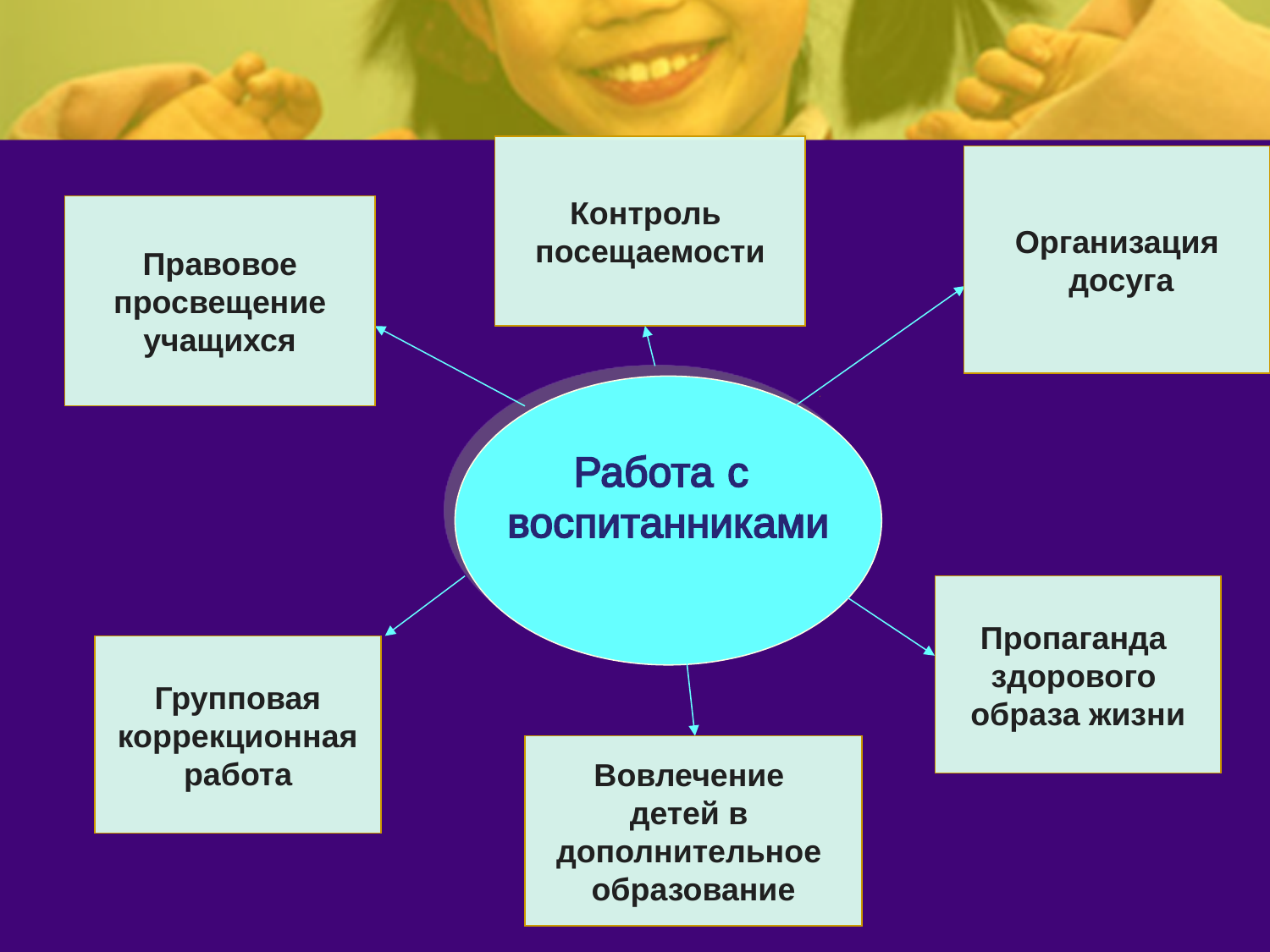

Контроль
посещаемости
Организация
 досуга
Правовое
 просвещение
учащихся

Работа с
воспитанниками

Пропаганда
здорового
образа жизни

Групповая
 коррекционная
работа

Вовлечение
детей в
дополнительное
образование